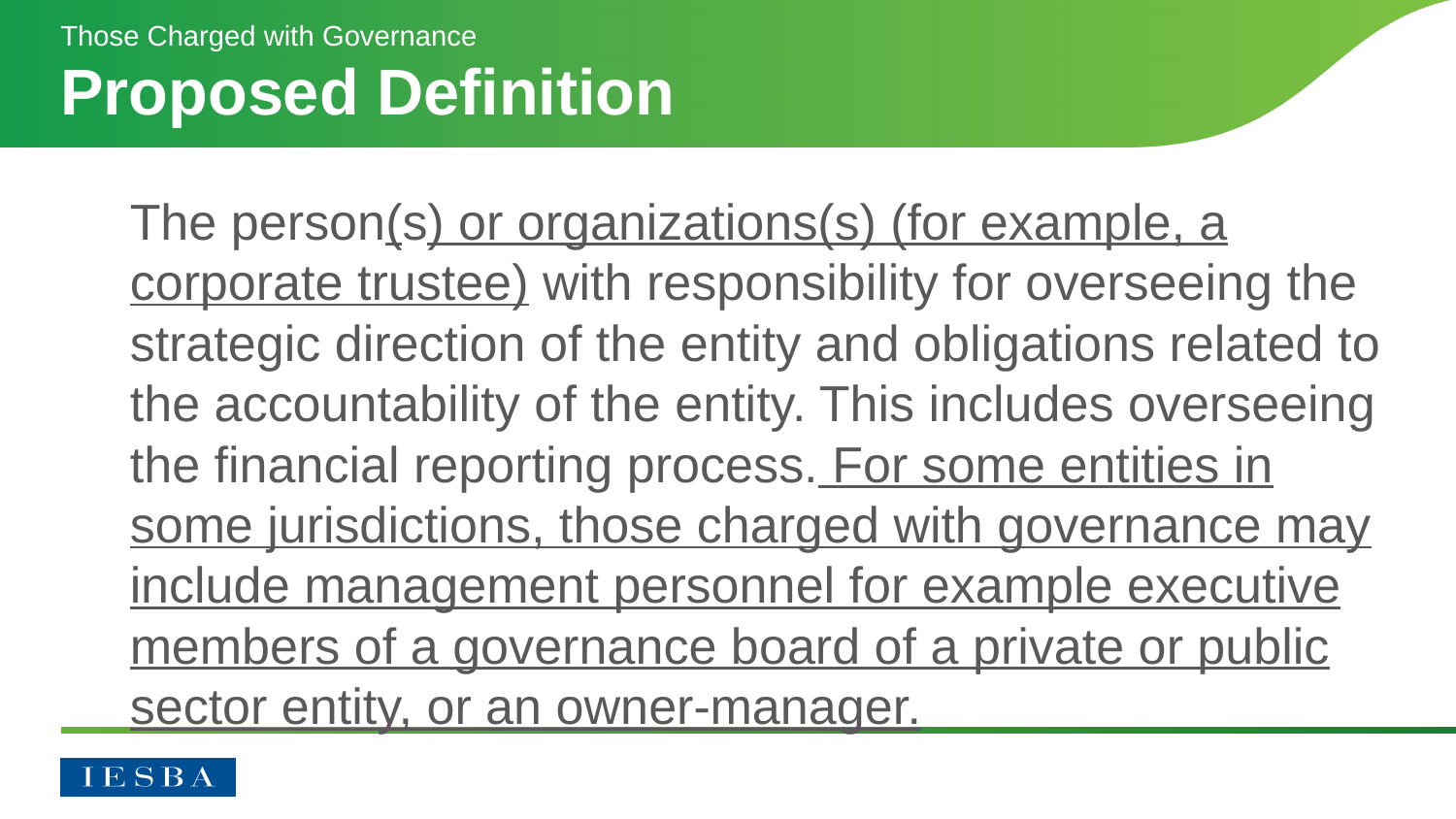

Those Charged with Governance
# Proposed Definition
	The person(s) or organizations(s) (for example, a corporate trustee) with responsibility for overseeing the strategic direction of the entity and obligations related to the accountability of the entity. This includes overseeing the financial reporting process. For some entities in some jurisdictions, those charged with governance may include management personnel for example executive members of a governance board of a private or public sector entity, or an owner-manager.